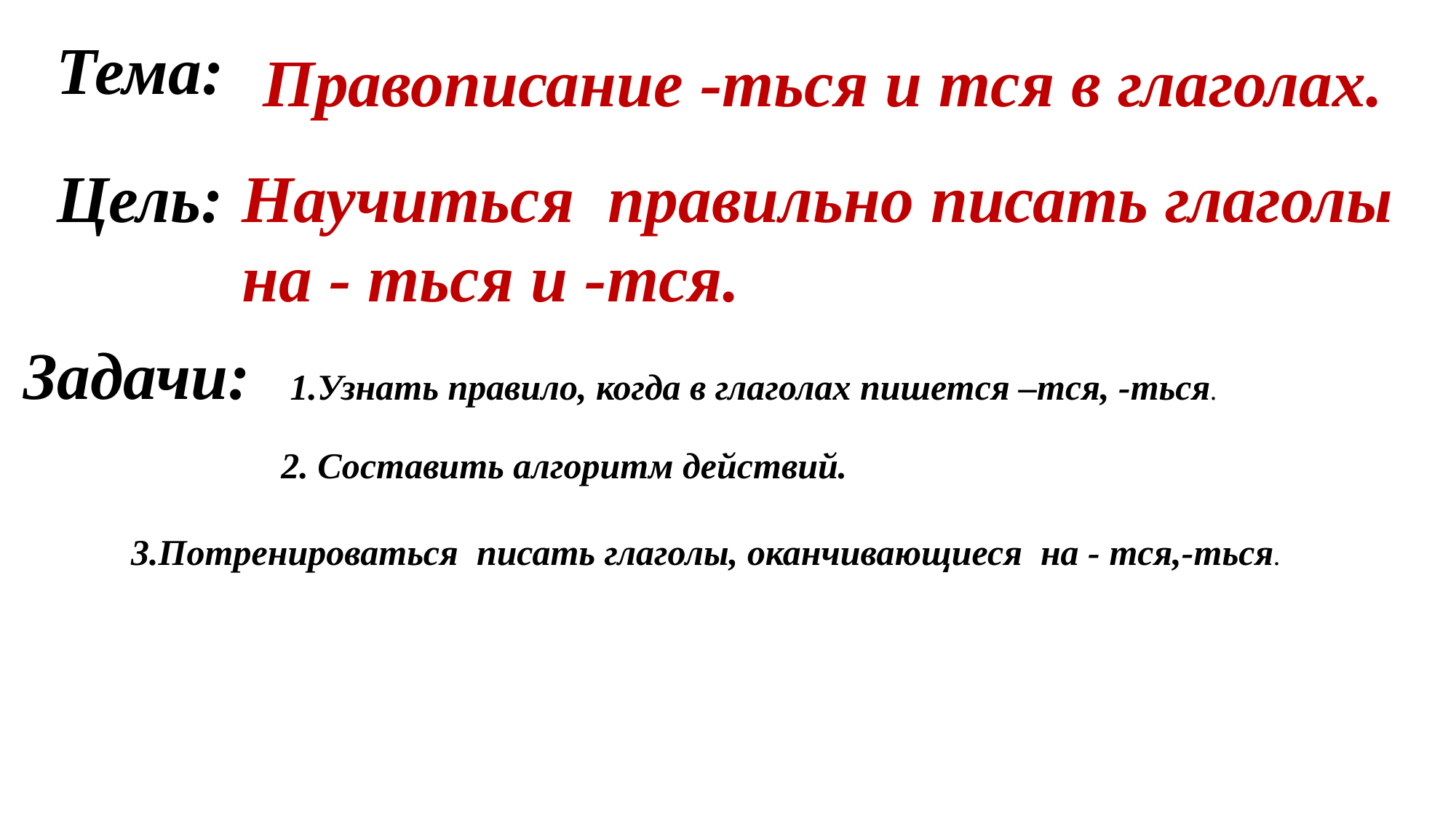

Тема:
Правописание -ться и тся в глаголах.
Цель:
Научиться  правильно писать глаголы
на - ться и -тся.
Задачи:
 1.Узнать правило, когда в глаголах пишется –тся, -ться.
2. Составить алгоритм действий.
3.Потренироваться  писать глаголы, оканчивающиеся  на - тся,-ться.